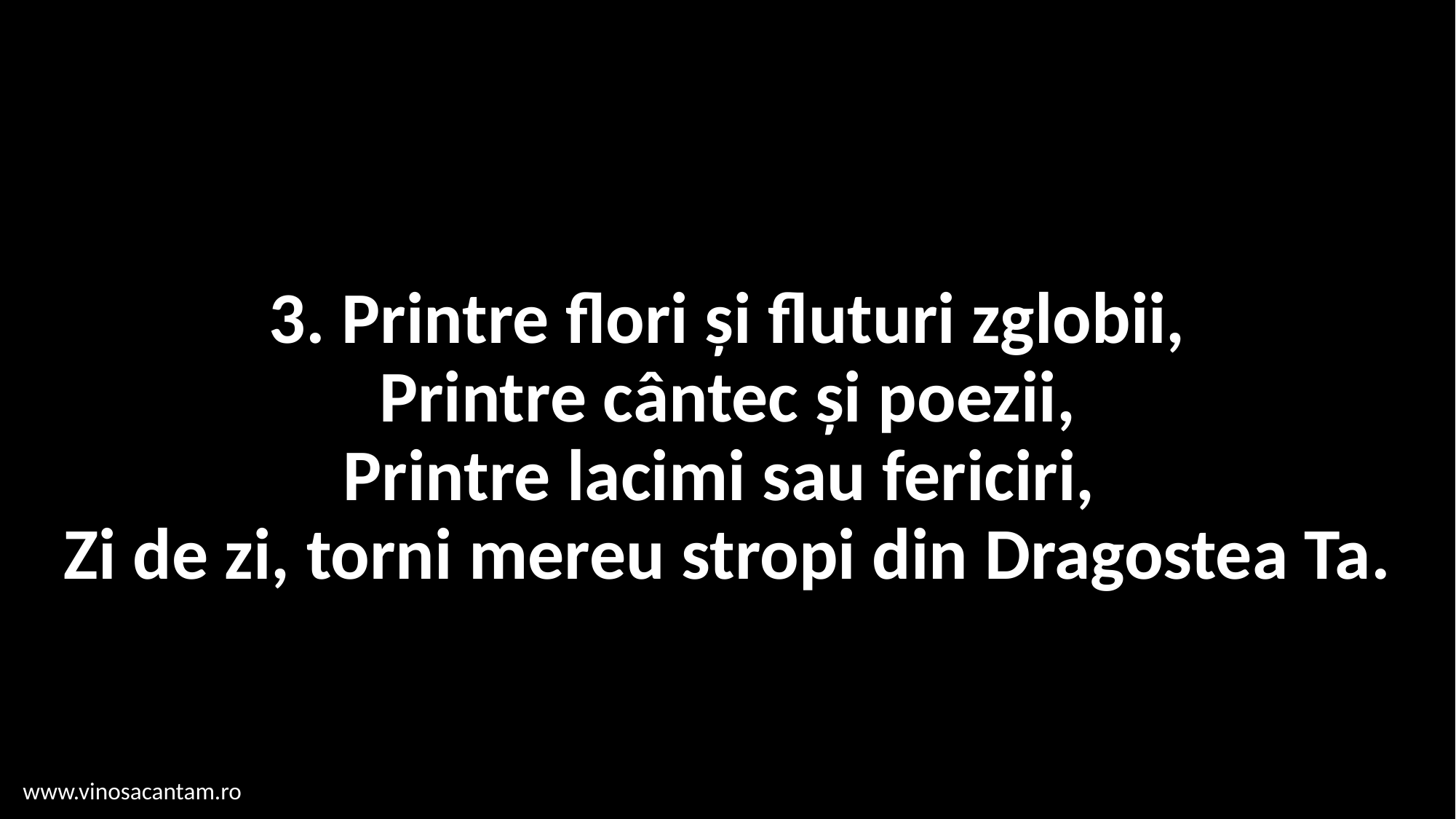

# 3. Printre flori și fluturi zglobii, Printre cântec și poezii, Printre lacimi sau fericiri, Zi de zi, torni mereu stropi din Dragostea Ta.
www.vinosacantam.ro